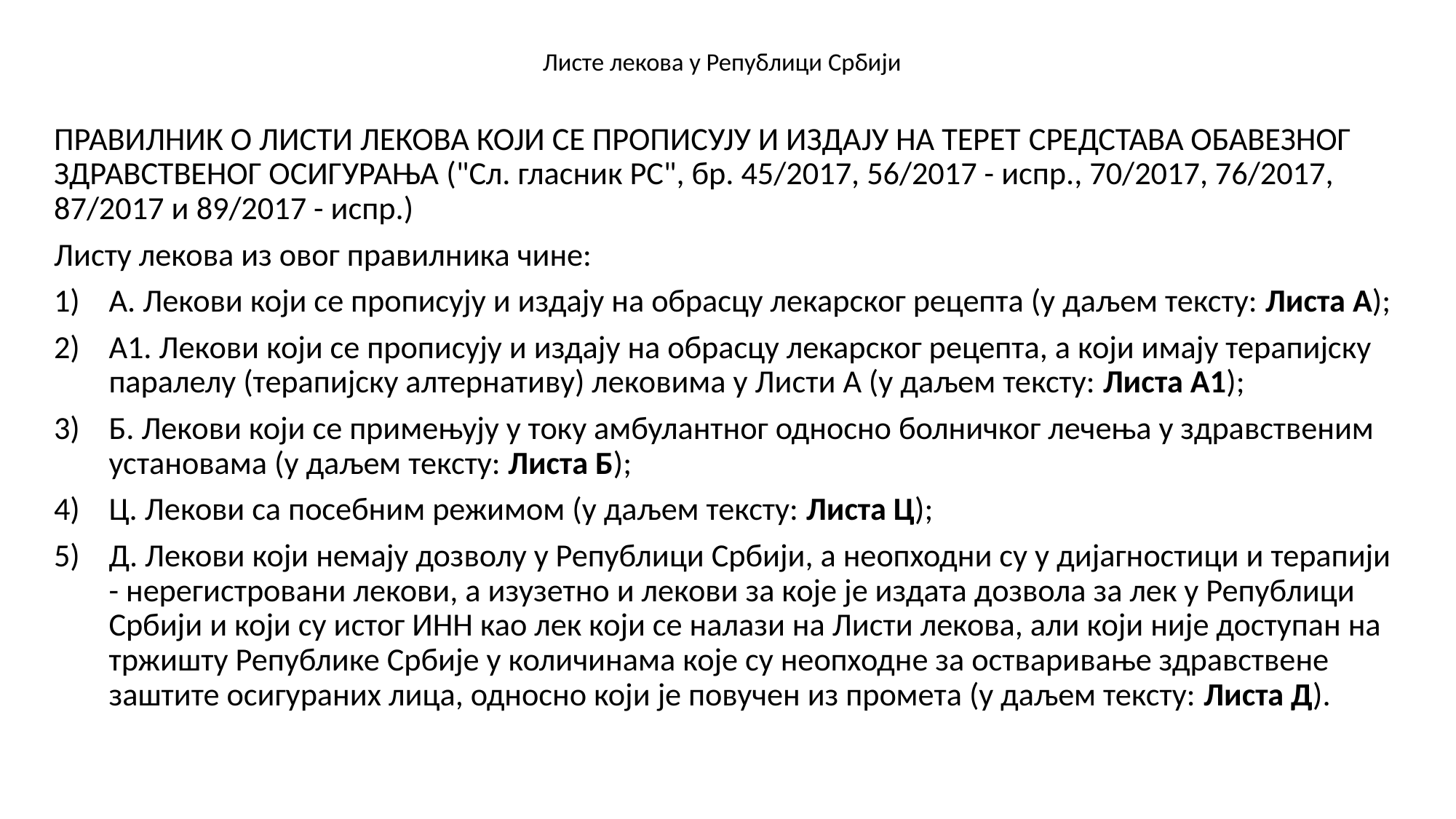

# Листе лекова у Републици Србији
ПРАВИЛНИК О ЛИСТИ ЛЕКОВА КОЈИ СЕ ПРОПИСУЈУ И ИЗДАЈУ НА ТЕРЕТ СРЕДСТАВА ОБАВЕЗНОГ ЗДРАВСТВЕНОГ ОСИГУРАЊА ("Сл. гласник РС", бр. 45/2017, 56/2017 - испр., 70/2017, 76/2017, 87/2017 и 89/2017 - испр.)
Листу лекова из овог правилника чине:
А. Лекови који се прописују и издају на обрасцу лекарског рецепта (у даљем тексту: Листа А);
А1. Лекови који се прописују и издају на обрасцу лекарског рецепта, а који имају терапијску паралелу (терапијску алтернативу) лековима у Листи А (у даљем тексту: Листа А1);
Б. Лекови који се примењују у току амбулантног односно болничког лечења у здравственим установама (у даљем тексту: Листа Б);
Ц. Лекови са посебним режимом (у даљем тексту: Листа Ц);
Д. Лекови који немају дозволу у Републици Србији, а неопходни су у дијагностици и терапији - нерегистровани лекови, а изузетно и лекови за које је издата дозвола за лек у Републици Србији и који су истог ИНН као лек који се налази на Листи лекова, али који није доступан на тржишту Републике Србије у количинама које су неопходне за остваривање здравствене заштите осигураних лица, односно који је повучен из промета (у даљем тексту: Листа Д).